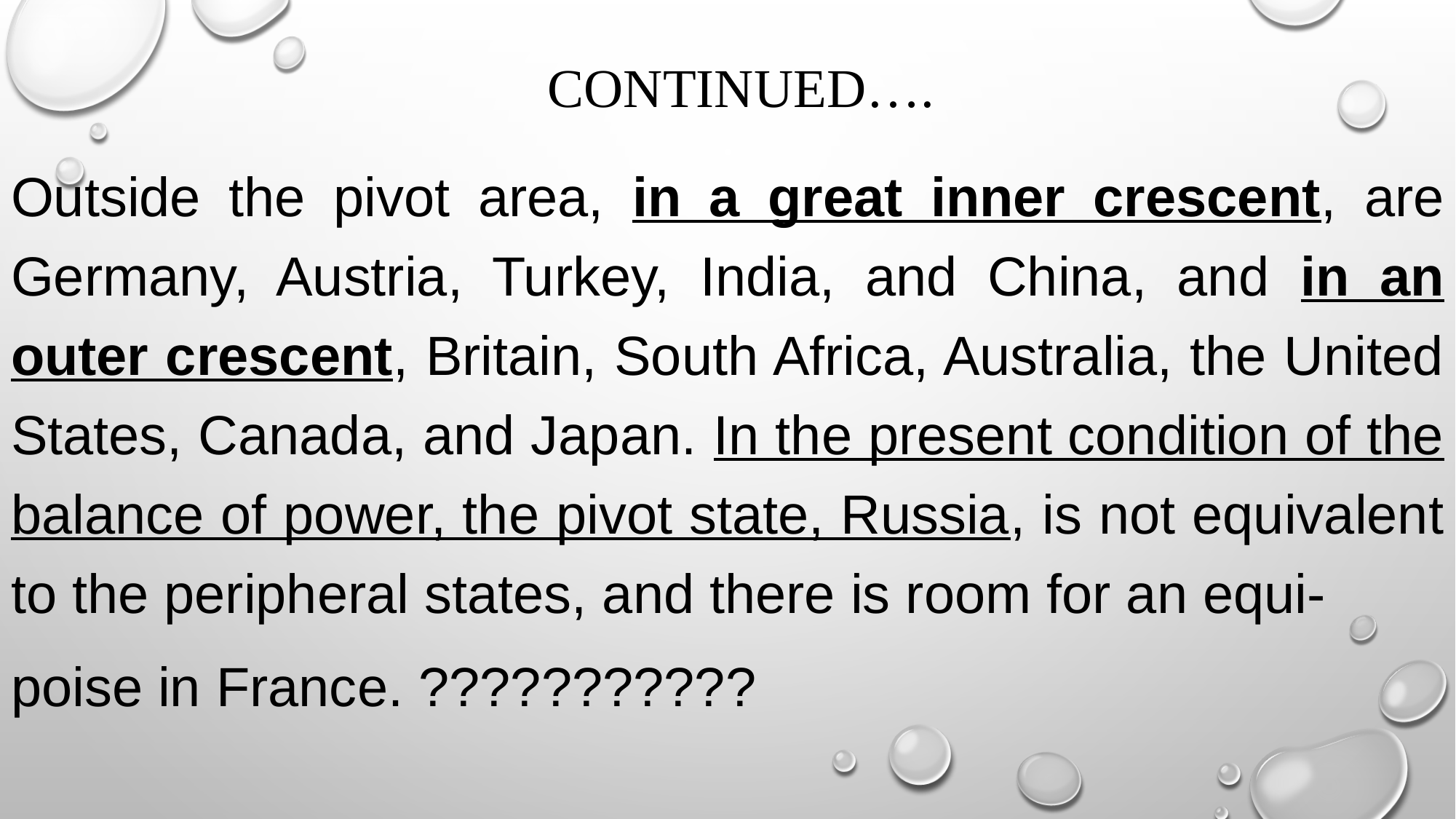

# continued….
Outside the pivot area, in a great inner crescent, are Germany, Austria, Turkey, India, and China, and in an outer crescent, Britain, South Africa, Australia, the United States, Canada, and Japan. In the present condition of the balance of power, the pivot state, Russia, is not equivalent to the peripheral states, and there is room for an equi-
poise in France. ???????????